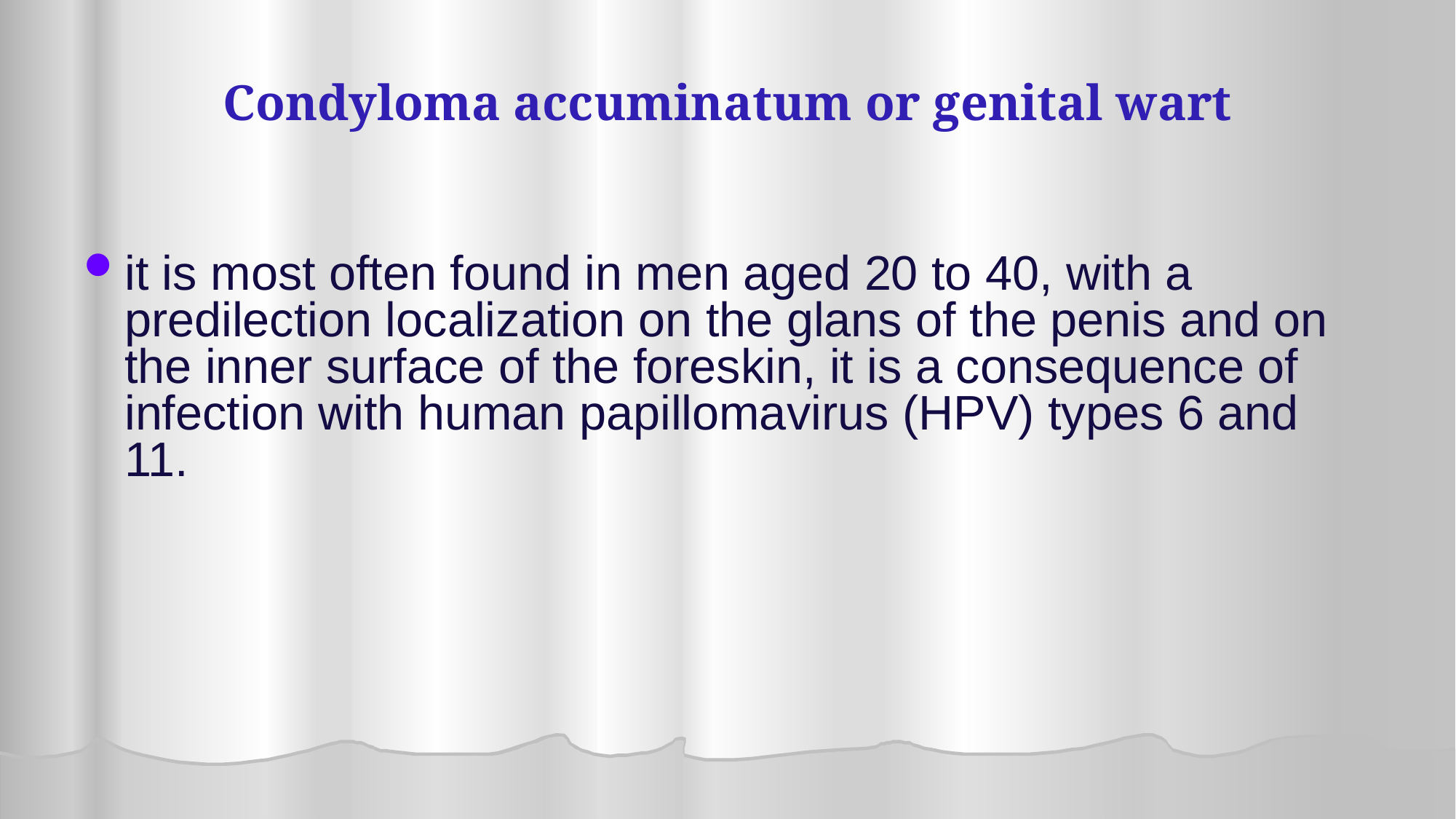

# Condyloma accuminatum or genital wart

it is most often found in men aged 20 to 40, with a predilection localization on the glans of the penis and on the inner surface of the foreskin, it is a consequence of infection with human papillomavirus (HPV) types 6 and 11.